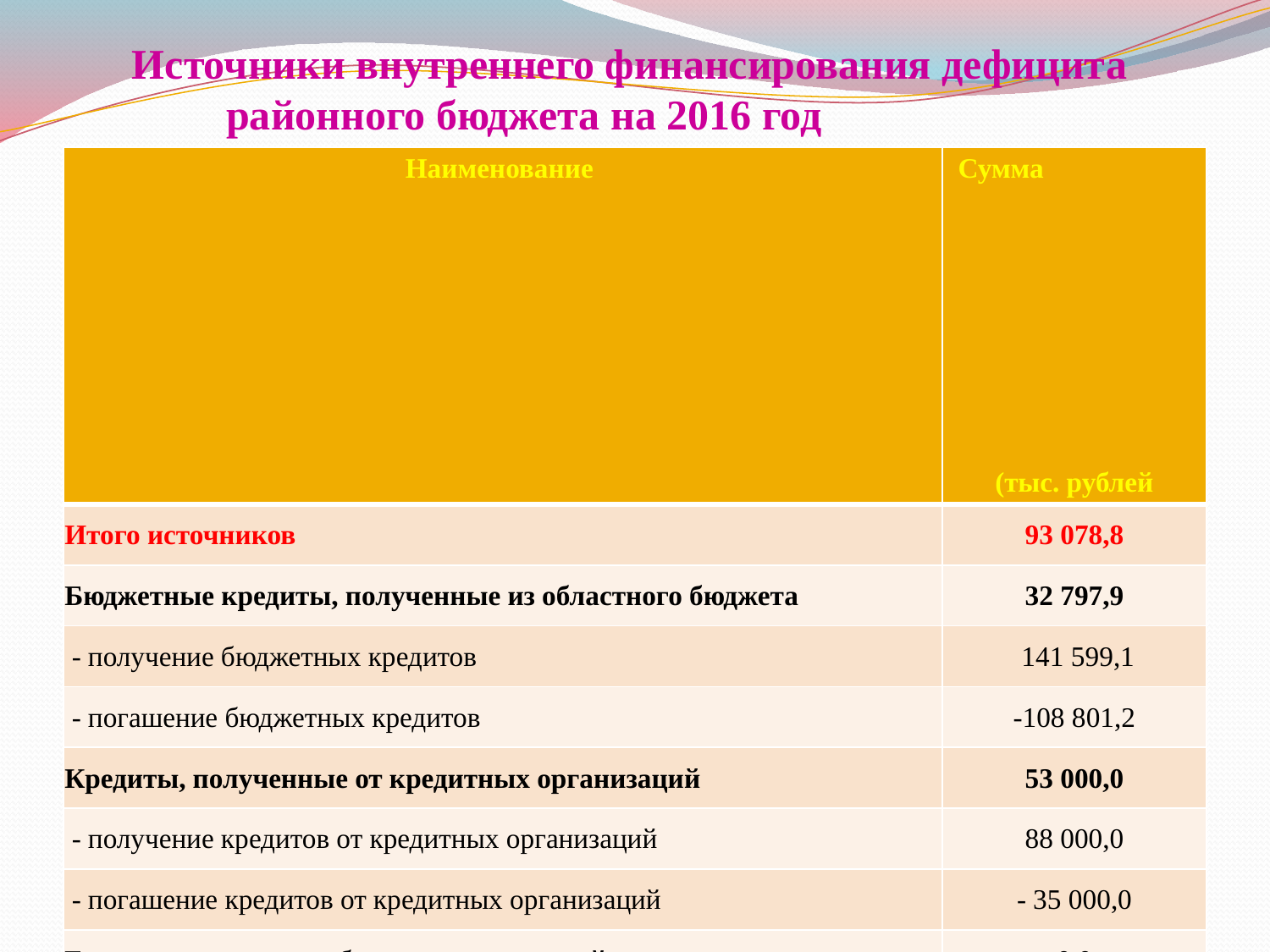

# Источники внутреннего финансирования дефицита районного бюджета на 2016 год
| Наименование | Сумма (тыс. рублей |
| --- | --- |
| Итого источников | 93 078,8 |
| Бюджетные кредиты, полученные из областного бюджета | 32 797,9 |
| - получение бюджетных кредитов | 141 599,1 |
| - погашение бюджетных кредитов | -108 801,2 |
| Кредиты, полученные от кредитных организаций | 53 000,0 |
| - получение кредитов от кредитных организаций | 88 000,0 |
| - погашение кредитов от кредитных организаций | - 35 000,0 |
| Бюджетные кредиты бюджетам поселений | 0,0 |
| - получение бюджетных кредитов | -3 000,0 |
| - погашение бюджетных кредитов | 3 000,0 |
| Изменение остатков средств бюджетов | 7 280,9 |